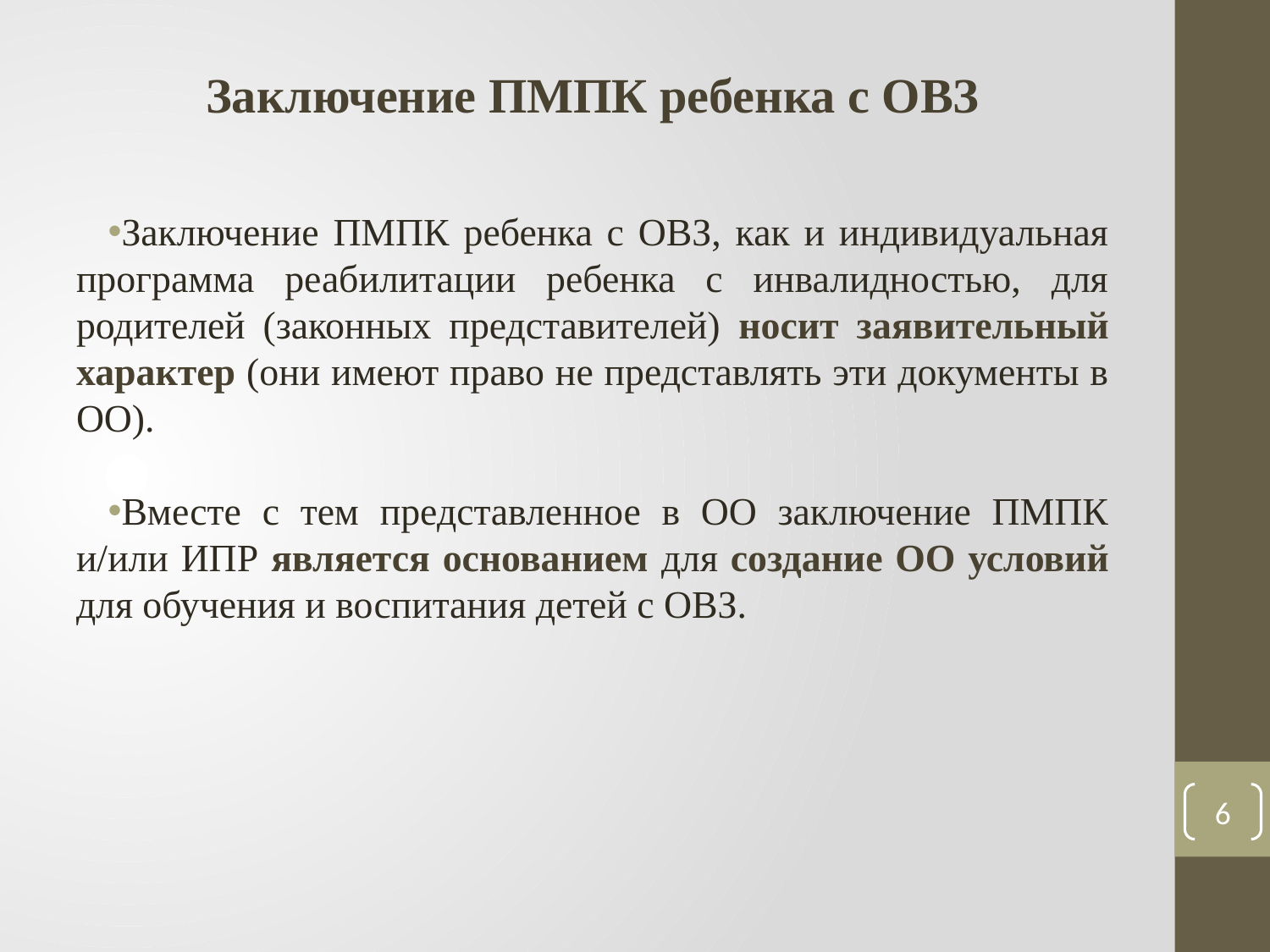

# Заключение ПМПК ребенка с ОВЗ
Заключение ПМПК ребенка с ОВЗ, как и индивидуальная программа реабилитации ребенка с инвалидностью, для родителей (законных представителей) носит заявительный характер (они имеют право не представлять эти документы в ОО).

Вместе с тем представленное в ОО заключение ПМПК и/или ИПР является основанием для создание ОО условий для обучения и воспитания детей с ОВЗ.
6